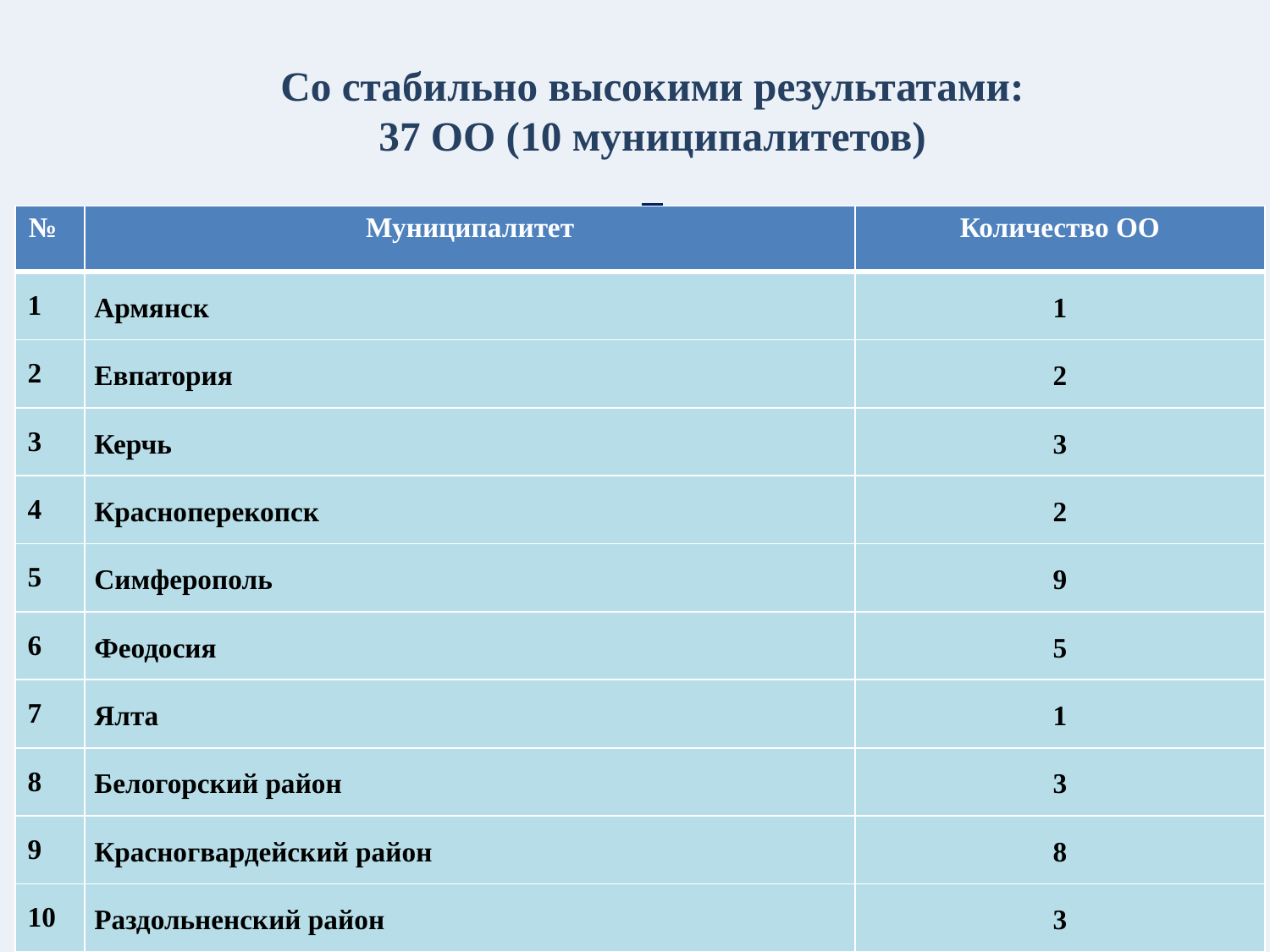

# Со стабильно высокими результатами: 37 ОО (10 муниципалитетов)
| № | Муниципалитет | Количество ОО |
| --- | --- | --- |
| 1 | Армянск | 1 |
| 2 | Евпатория | 2 |
| 3 | Керчь | 3 |
| 4 | Красноперекопск | 2 |
| 5 | Симферополь | 9 |
| 6 | Феодосия | 5 |
| 7 | Ялта | 1 |
| 8 | Белогорский район | 3 |
| 9 | Красногвардейский район | 8 |
| 10 | Раздольненский район | 3 |